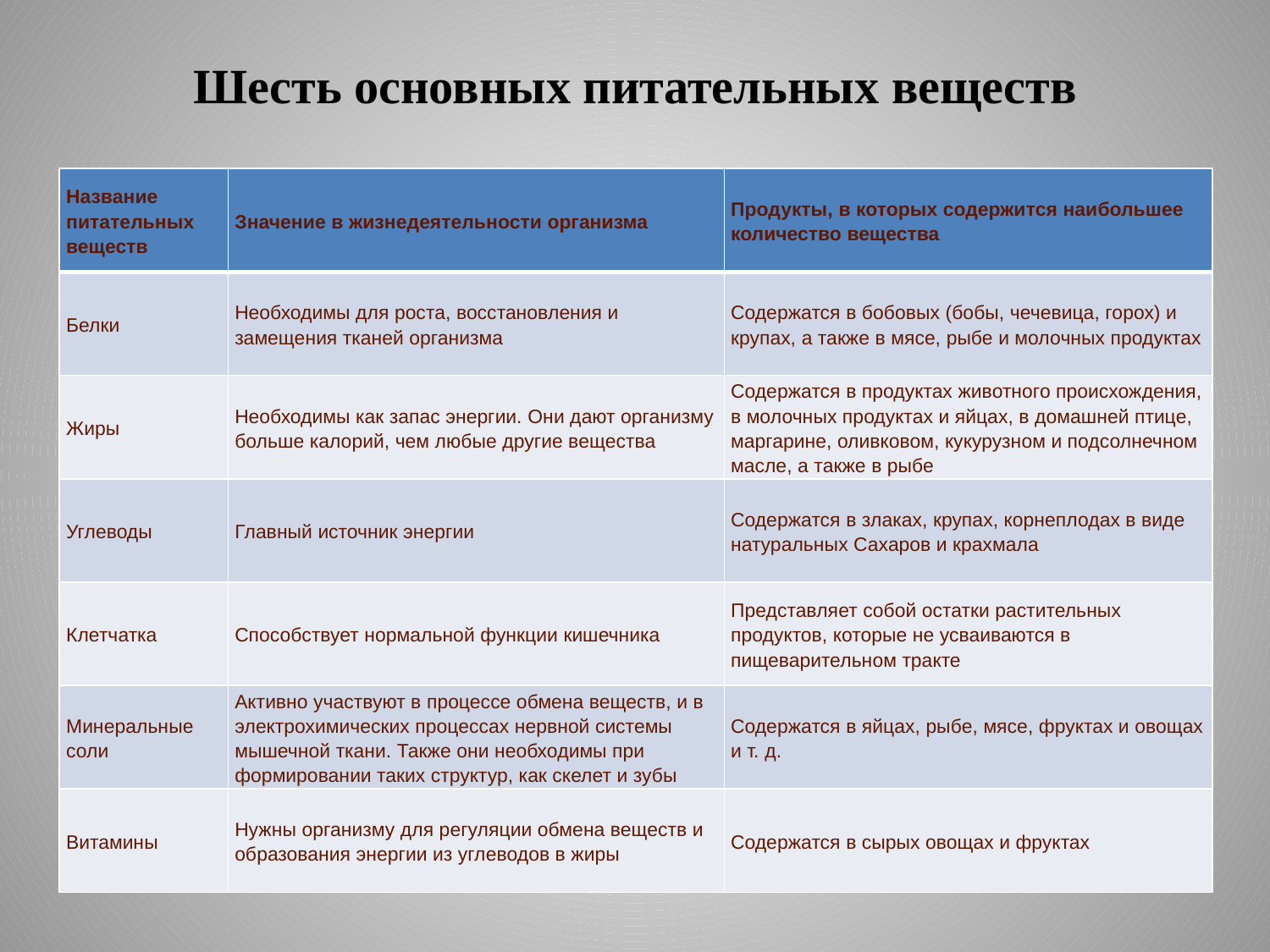

# Шесть основных питательных веществ
| Название питательных веществ | Значение в жизнедеятельности организма | Продукты, в которых содержится наибольшее количество вещества |
| --- | --- | --- |
| Белки | Необходимы для роста, восстановления и замещения тканей организма | Содержатся в бобовых (бобы, чечевица, горох) и крупах, а также в мясе, рыбе и молочных продуктах |
| Жиры | Необходимы как запас энергии. Они дают организму больше калорий, чем любые другие вещества | Содержатся в продуктах животного происхождения, в молочных продуктах и яйцах, в домашней птице, маргарине, оливковом, кукурузном и подсолнечном масле, а также в рыбе |
| Углеводы | Главный источник энергии | Содержатся в злаках, крупах, корнеплодах в виде натуральных Сахаров и крахмала |
| Клетчатка | Способствует нормальной функции кишечника | Представляет собой остатки растительных продуктов, которые не усваиваются в пищеварительном тракте |
| Минеральные соли | Активно участвуют в процессе обмена веществ, и в электрохимических процессах нервной системы мышечной ткани. Также они необходимы при формировании таких структур, как скелет и зубы | Содержатся в яйцах, рыбе, мясе, фруктах и овощах и т. д. |
| Витамины | Нужны организму для регуляции обмена веществ и образования энергии из углеводов в жиры | Содержатся в сырых овощах и фруктах |